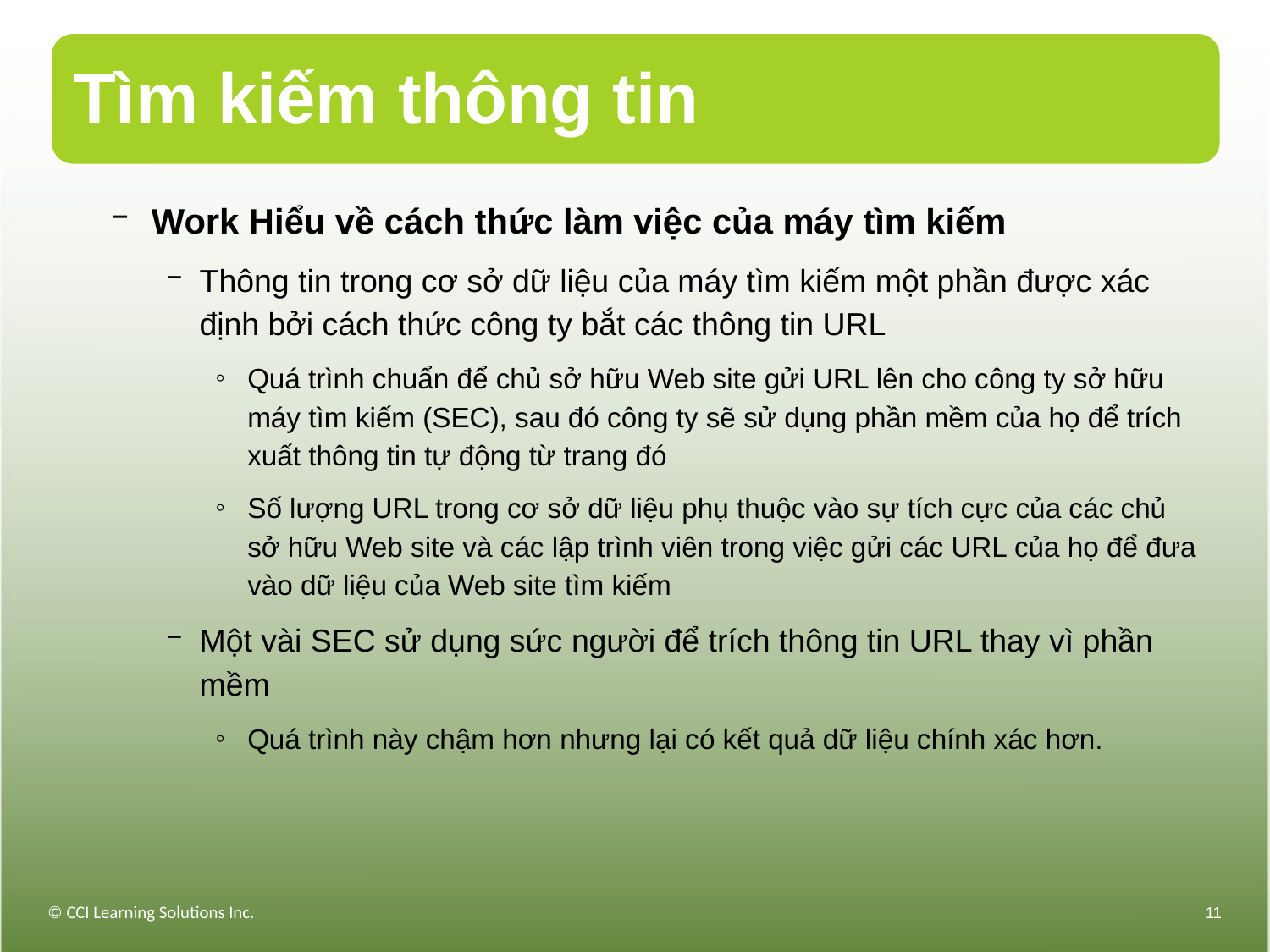

# Tìm kiếm thông tin
Work Hiểu về cách thức làm việc của máy tìm kiếm
Thông tin trong cơ sở dữ liệu của máy tìm kiếm một phần được xác định bởi cách thức công ty bắt các thông tin URL
Quá trình chuẩn để chủ sở hữu Web site gửi URL lên cho công ty sở hữu máy tìm kiếm (SEC), sau đó công ty sẽ sử dụng phần mềm của họ để trích xuất thông tin tự động từ trang đó
Số lượng URL trong cơ sở dữ liệu phụ thuộc vào sự tích cực của các chủ sở hữu Web site và các lập trình viên trong việc gửi các URL của họ để đưa vào dữ liệu của Web site tìm kiếm
Một vài SEC sử dụng sức người để trích thông tin URL thay vì phần mềm
Quá trình này chậm hơn nhưng lại có kết quả dữ liệu chính xác hơn.
© CCI Learning Solutions Inc.
11